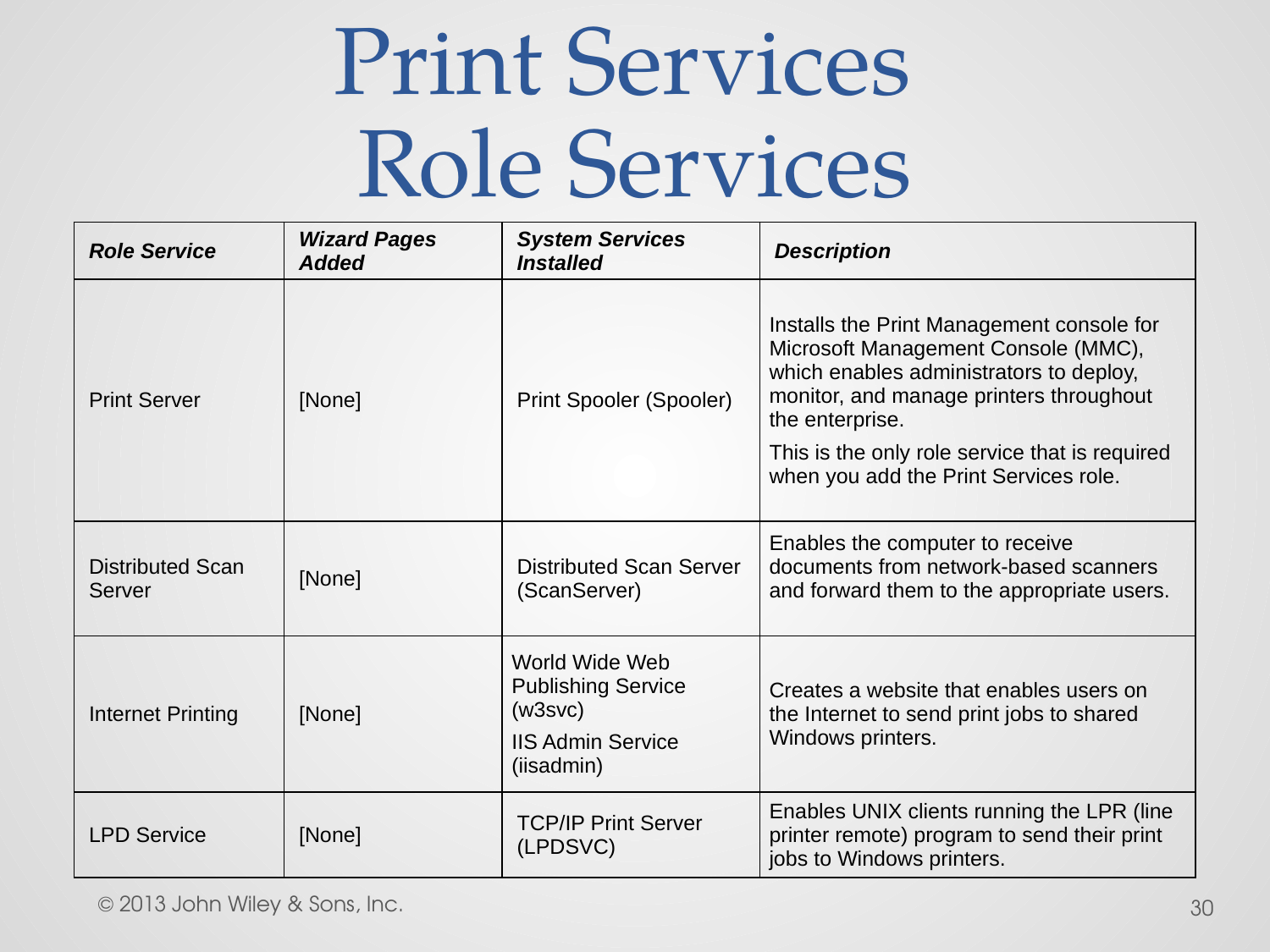

# Print Services Role Services
| Role Service | Wizard Pages Added | System Services Installed | Description |
| --- | --- | --- | --- |
| Print Server | [None] | Print Spooler (Spooler) | Installs the Print Management console for Microsoft Management Console (MMC), which enables administrators to deploy, monitor, and manage printers throughout the enterprise. This is the only role service that is required when you add the Print Services role. |
| Distributed Scan Server | [None] | Distributed Scan Server (ScanServer) | Enables the computer to receive documents from network-based scanners and forward them to the appropriate users. |
| Internet Printing | [None] | World Wide Web Publishing Service (w3svc) IIS Admin Service (iisadmin) | Creates a website that enables users on the Internet to send print jobs to shared Windows printers. |
| LPD Service | [None] | TCP/IP Print Server (LPDSVC) | Enables UNIX clients running the LPR (line printer remote) program to send their print jobs to Windows printers. |
© 2013 John Wiley & Sons, Inc.
30